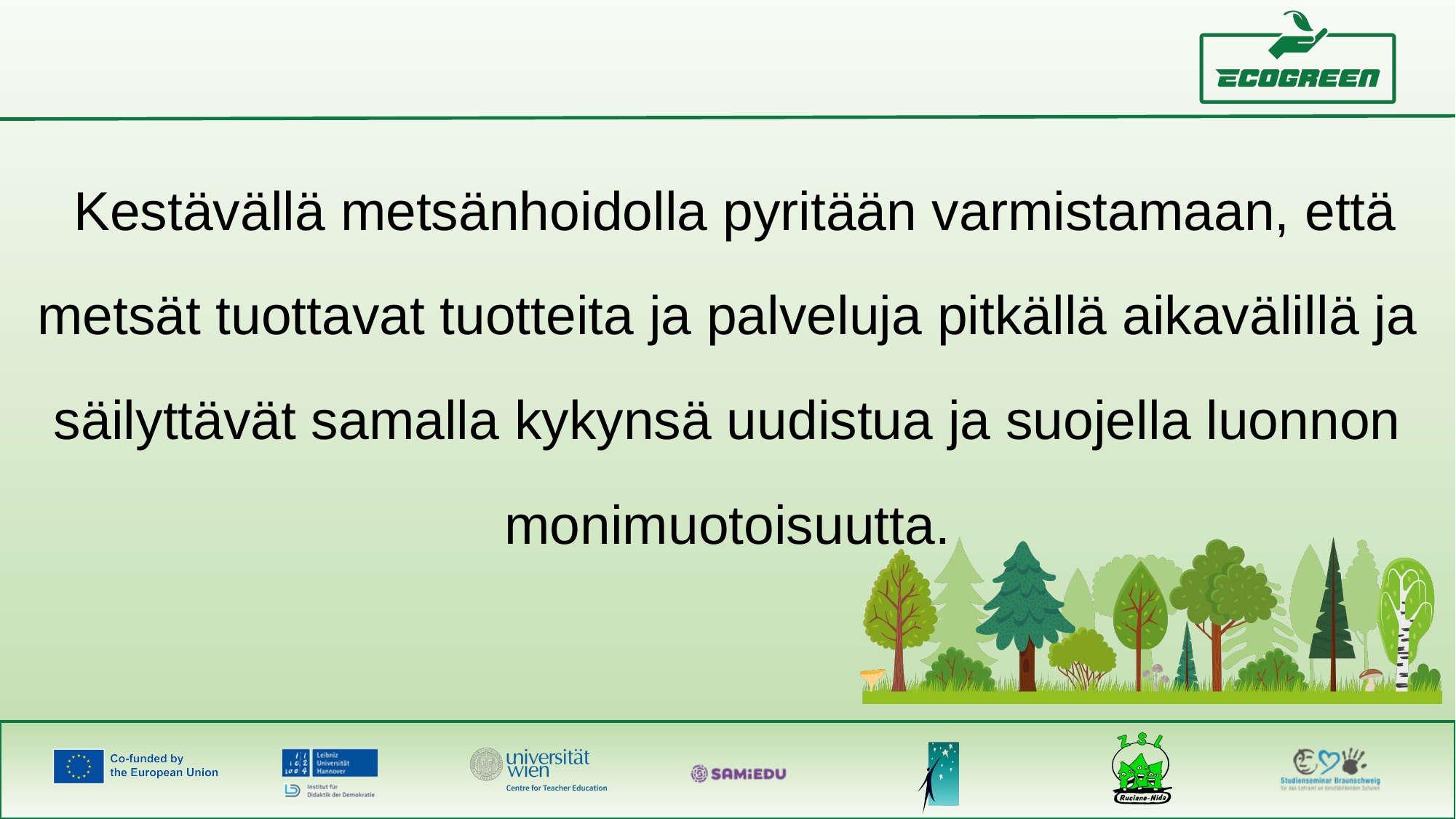

Kestävällä metsänhoidolla pyritään varmistamaan, että metsät tuottavat tuotteita ja palveluja pitkällä aikavälillä ja säilyttävät samalla kykynsä uudistua ja suojella luonnon monimuotoisuutta.